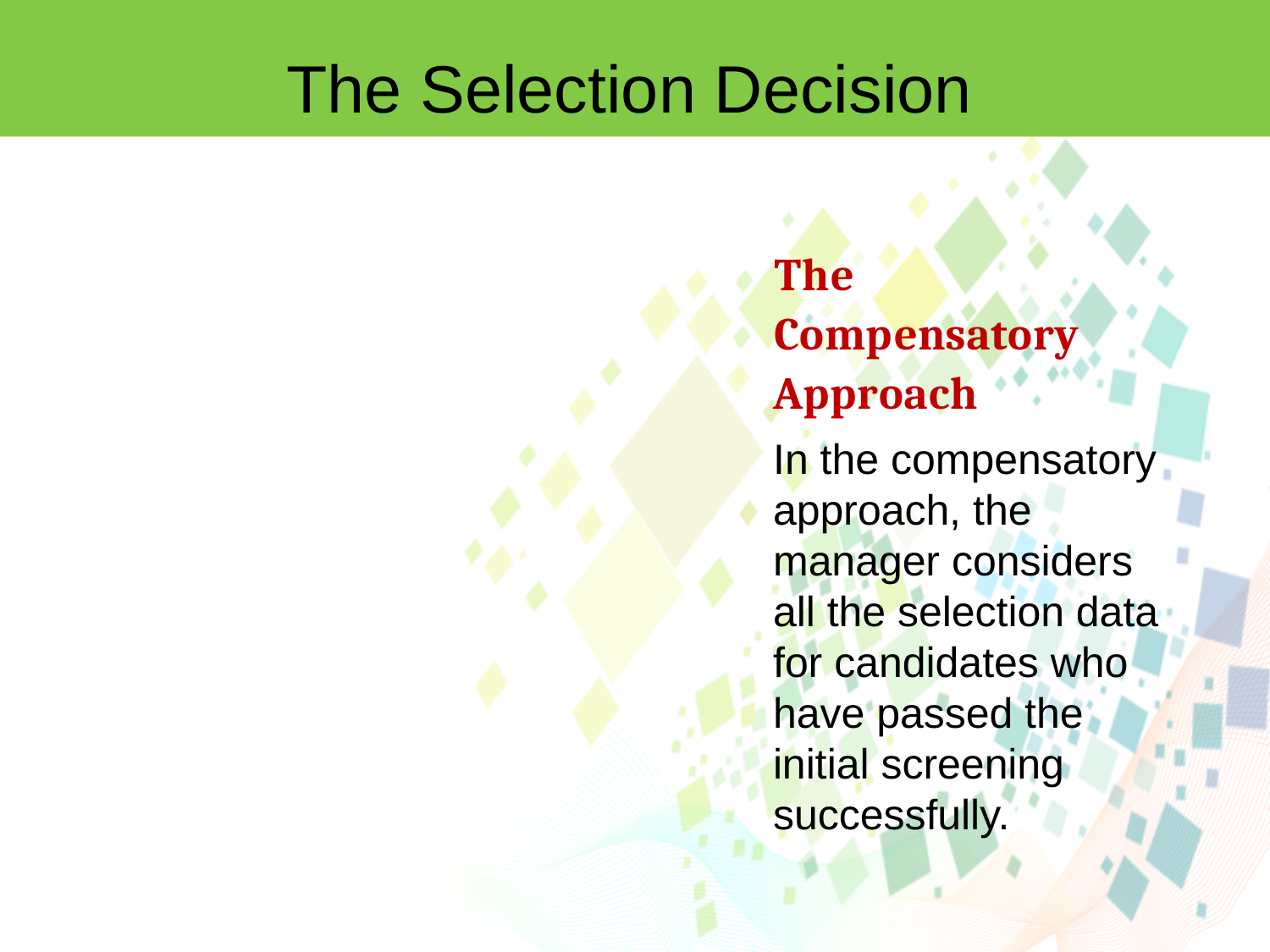

The Selection Decision
The Compensatory Approach
In the compensatory approach, the manager considers all the selection data for candidates who have passed the initial screening successfully.